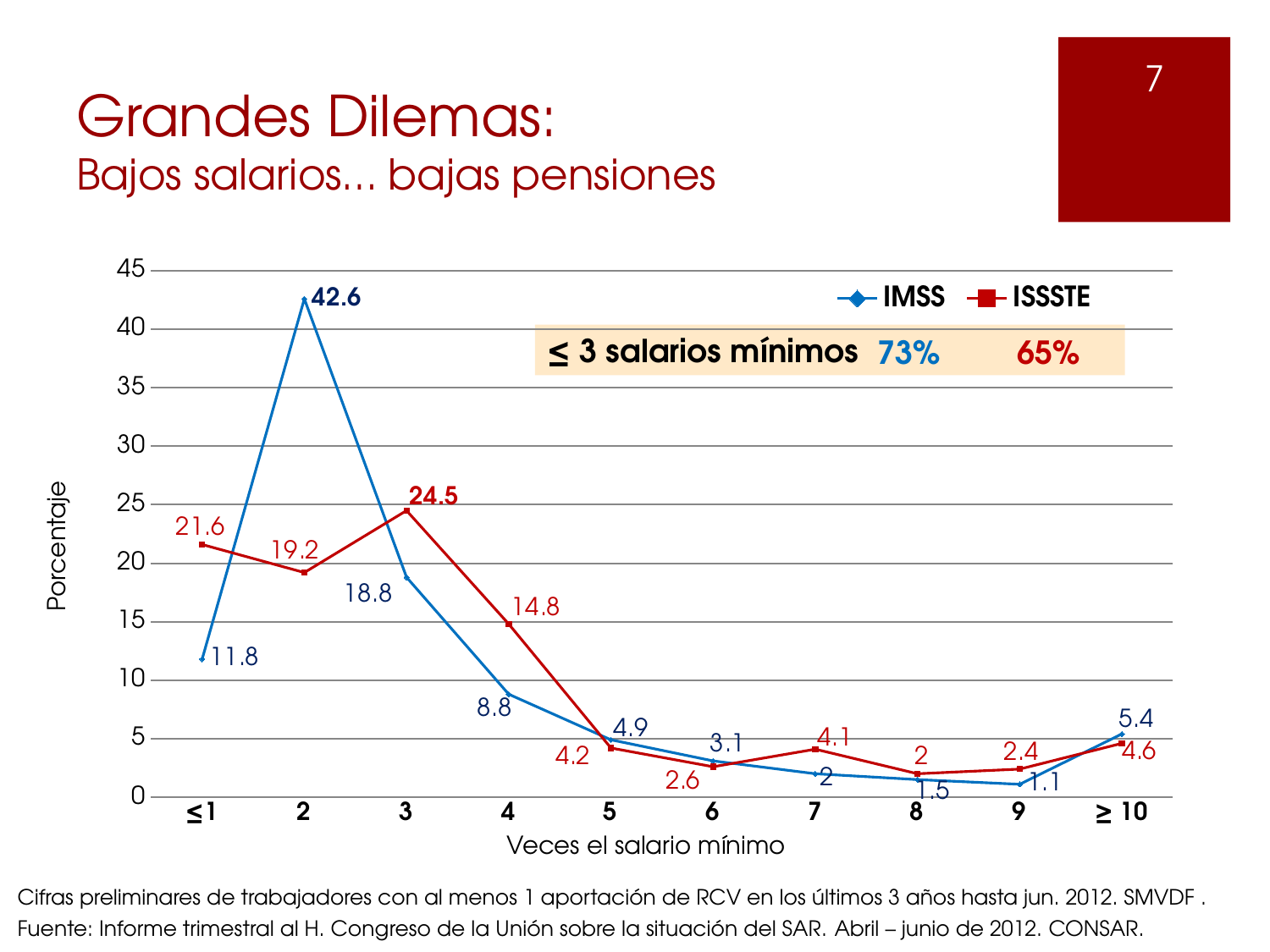

# Grandes Dilemas: Bajos salarios… bajas pensiones
7

### Chart

| Category | IMSS | ISSSTE |
|---|---|---|
| ≤1 | 11.8 | 21.6 |
| 2 | 42.6 | 19.2 |
| 3 | 18.8 | 24.5 |
| 4 | 8.8 | 14.8 |
| 5 | 4.9 | 4.2 |
| 6 | 3.1 | 2.6 |
| 7 | 2.0 | 4.1 |
| 8 | 1.5 | 2.0 |
| 9 | 1.1 | 2.4 |
| ≥ 10 | 5.4 | 4.6 |
≤ 3 salarios mínimos
73%
65%
Porcentaje
Veces el salario mínimo
Cifras preliminares de trabajadores con al menos 1 aportación de RCV en los últimos 3 años hasta jun. 2012. SMVDF .
Fuente: Informe trimestral al H. Congreso de la Unión sobre la situación del SAR. Abril – junio de 2012. CONSAR.